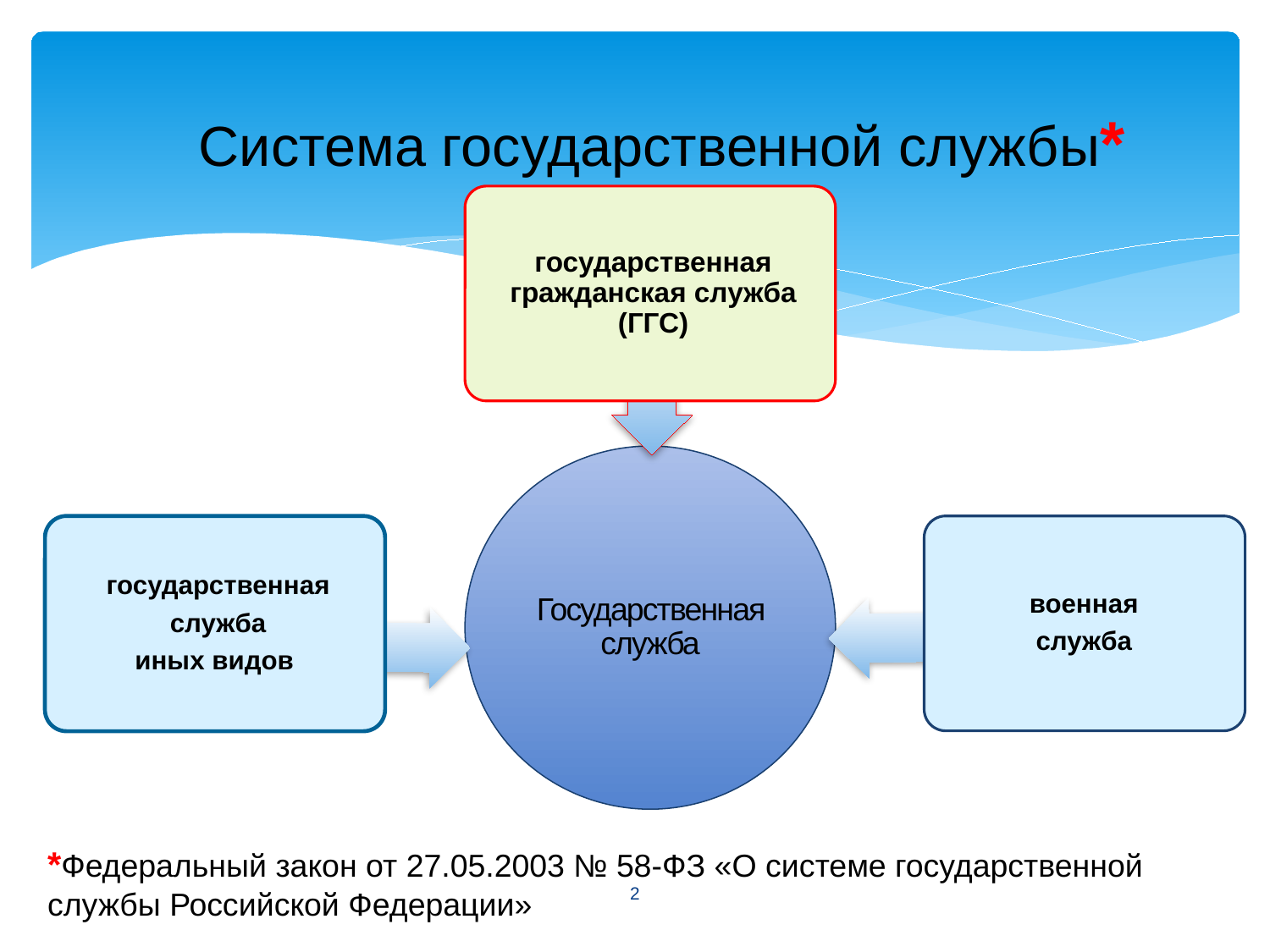

Система государственной службы*
Государственная служба
государственная
служба
иных видов
государственная гражданская служба (ГГС)
военная
служба
*Федеральный закон от 27.05.2003 № 58-ФЗ «О системе государственной службы Российской Федерации»
2